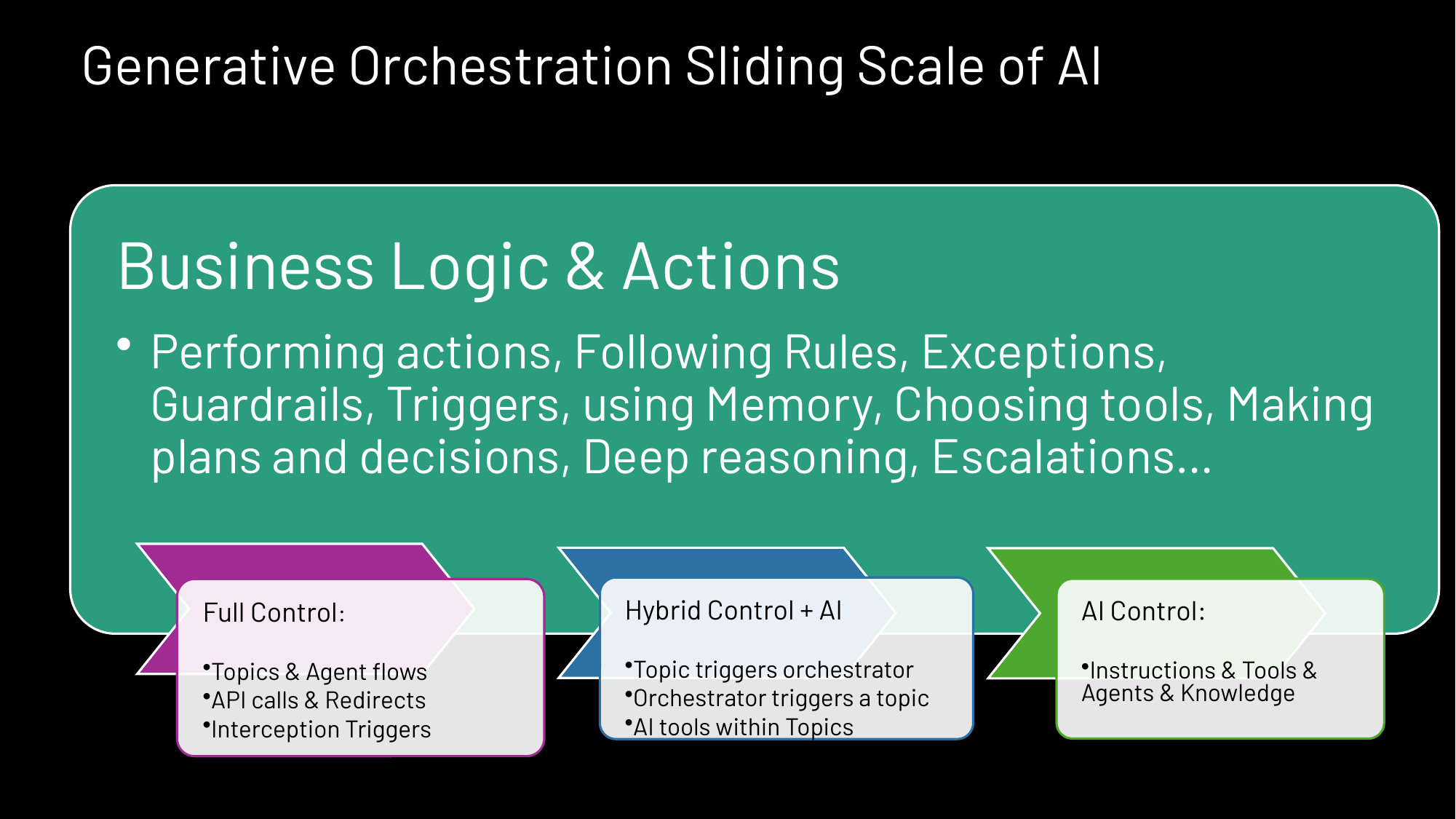

# Generative Orchestration Sliding Scale of AI
Business Logic & Actions
Performing actions, Following Rules, Exceptions, Guardrails, Triggers, using Memory, Choosing tools, Making plans and decisions, Deep reasoning, Escalations…
Full Control:

Topics & Agent flows
API calls & Redirects
Interception Triggers
Hybrid Control + AI

Topic triggers orchestrator
Orchestrator triggers a topic
AI tools within Topics

AI Control:

Instructions & Tools & Agents & Knowledge